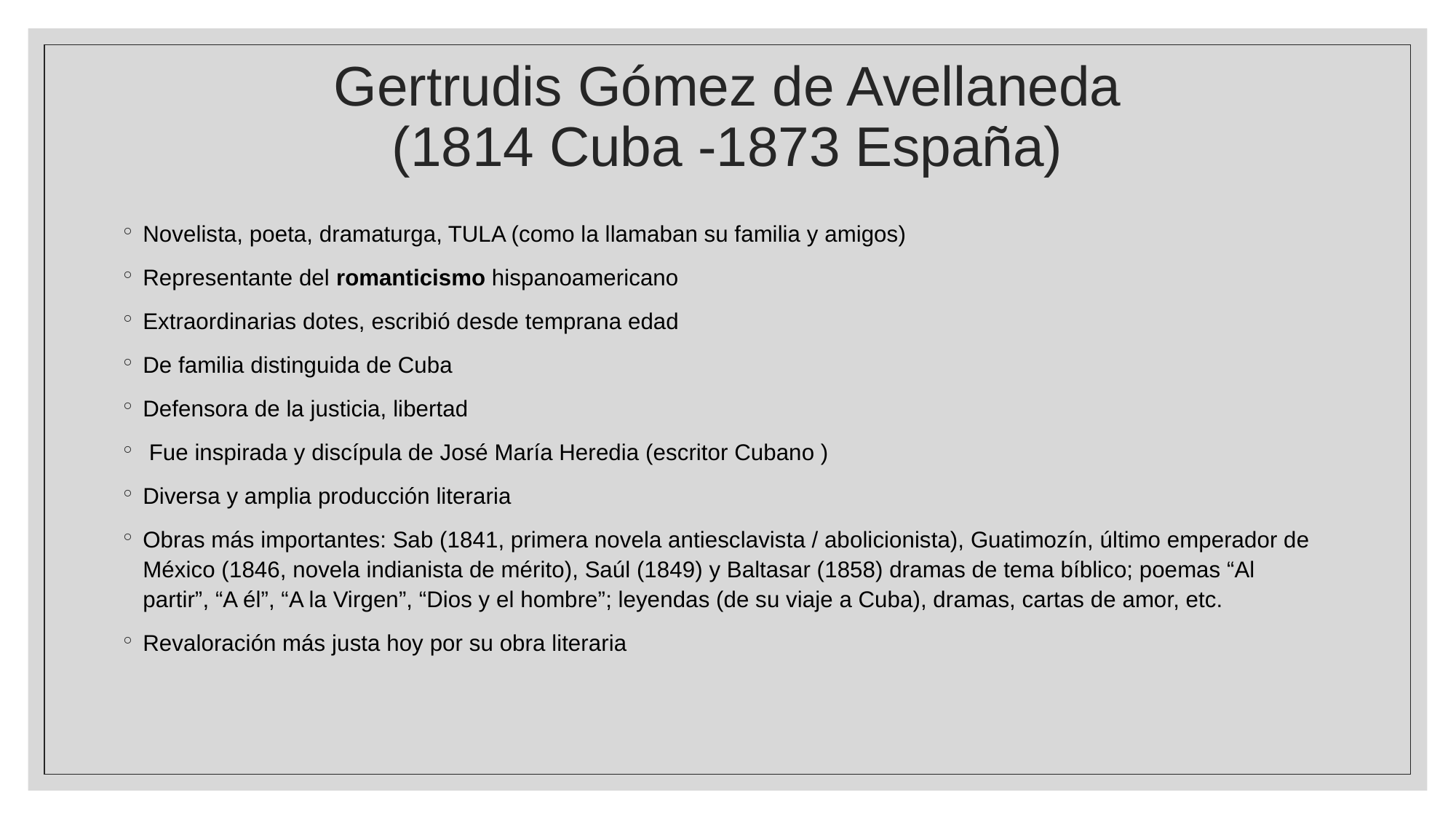

# Gertrudis Gómez de Avellaneda (1814 Cuba -1873 España)
Novelista, poeta, dramaturga, TULA (como la llamaban su familia y amigos)
Representante del romanticismo hispanoamericano
Extraordinarias dotes, escribió desde temprana edad
De familia distinguida de Cuba
Defensora de la justicia, libertad
 Fue inspirada y discípula de José María Heredia (escritor Cubano )
Diversa y amplia producción literaria
Obras más importantes: Sab (1841, primera novela antiesclavista / abolicionista), Guatimozín, último emperador de México (1846, novela indianista de mérito), Saúl (1849) y Baltasar (1858) dramas de tema bíblico; poemas “Al partir”, “A él”, “A la Virgen”, “Dios y el hombre”; leyendas (de su viaje a Cuba), dramas, cartas de amor, etc.
Revaloración más justa hoy por su obra literaria